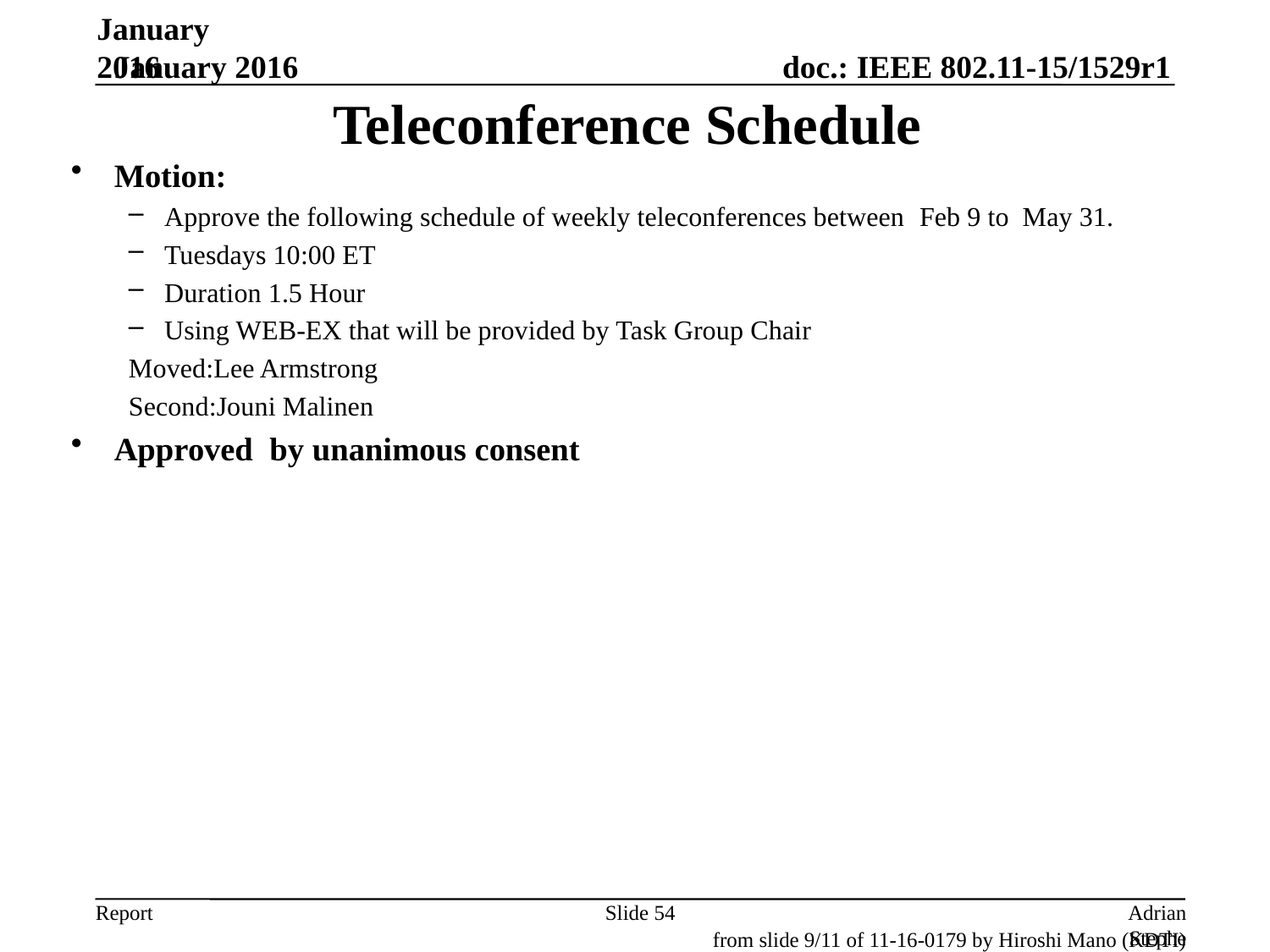

January 2016
January 2016
# Teleconference Schedule
Motion:
Approve the following schedule of weekly teleconferences between  Feb 9 to  May 31.
Tuesdays 10:00 ET
Duration 1.5 Hour
Using WEB-EX that will be provided by Task Group Chair
Moved:Lee Armstrong
Second:Jouni Malinen
Approved  by unanimous consent

Slide 54
Adrian Stephens, Intel Corporation
from slide 9/11 of 11-16-0179 by Hiroshi Mano (KDTI)